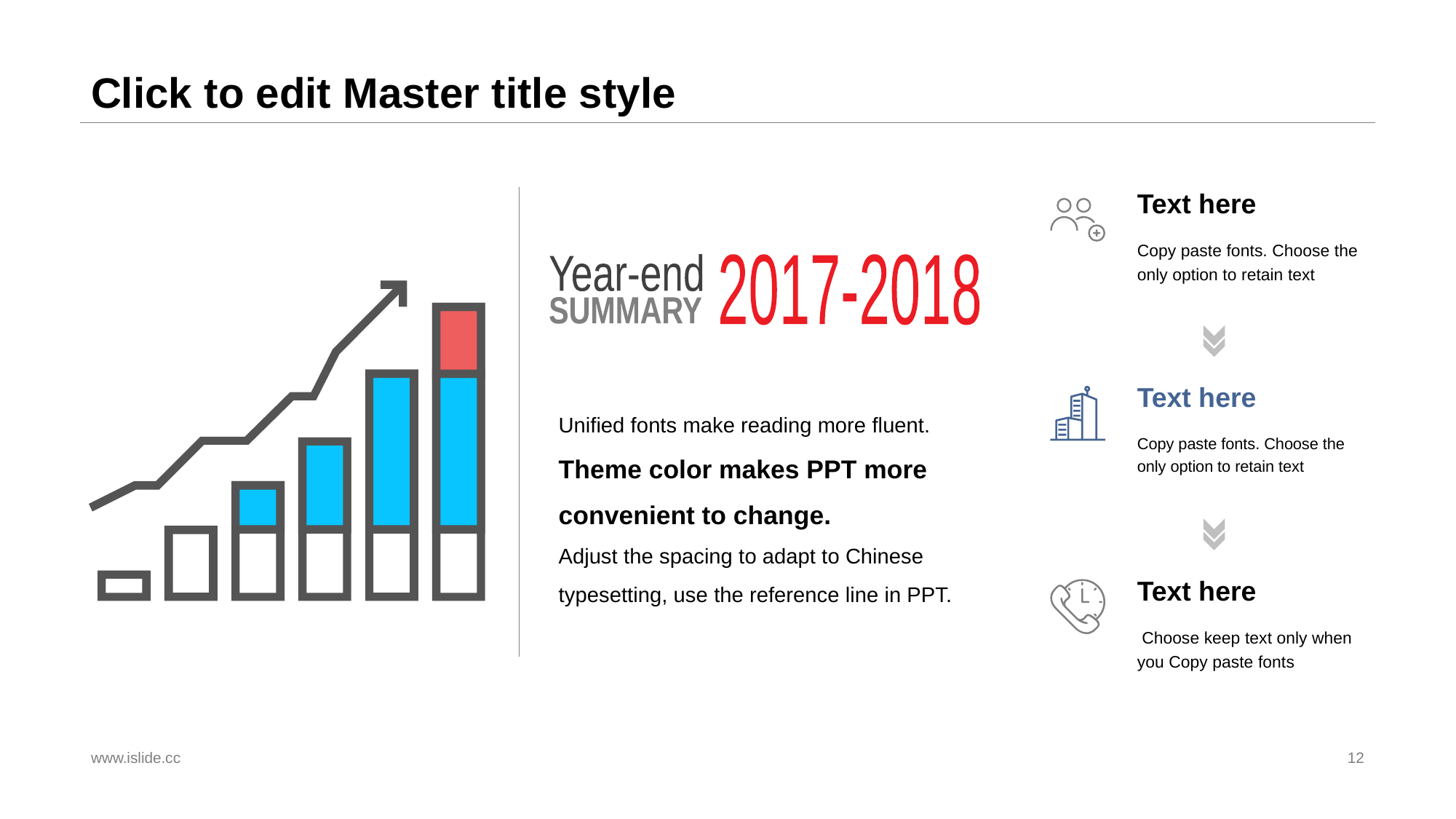

# Click to edit Master title style
Text here

Copy paste fonts. Choose the only option to retain text
Year-end
2017-2018

SUMMARY

Text here

Unified fonts make reading more fluent.
Theme color makes PPT more convenient to change.
Adjust the spacing to adapt to Chinese typesetting, use the reference line in PPT.
Copy paste fonts. Choose the only option to retain text

Text here

 Choose keep text only when you Copy paste fonts
www.islide.cc
12